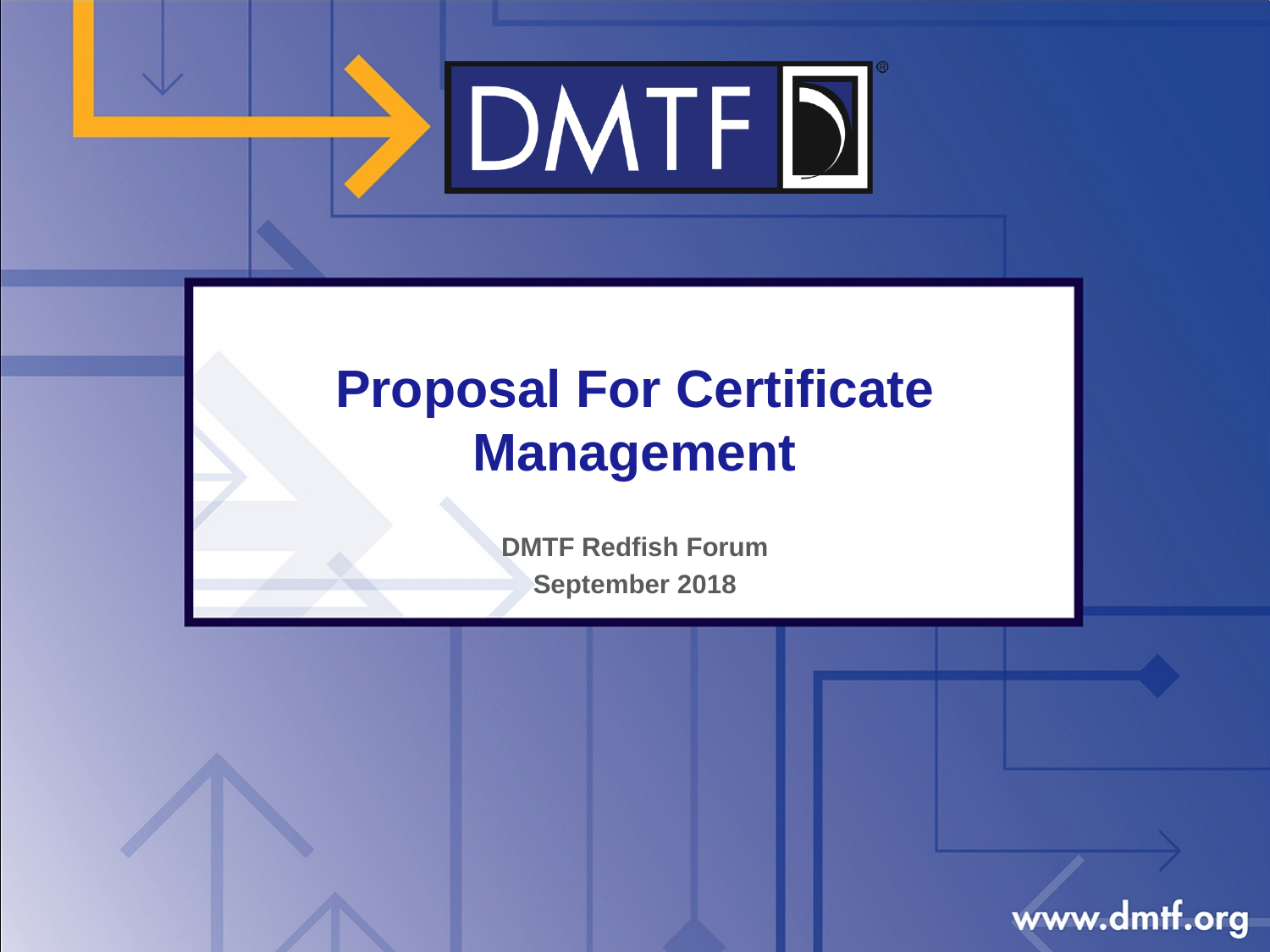

# Proposal For Certificate Management

DMTF Redfish Forum
September 2018